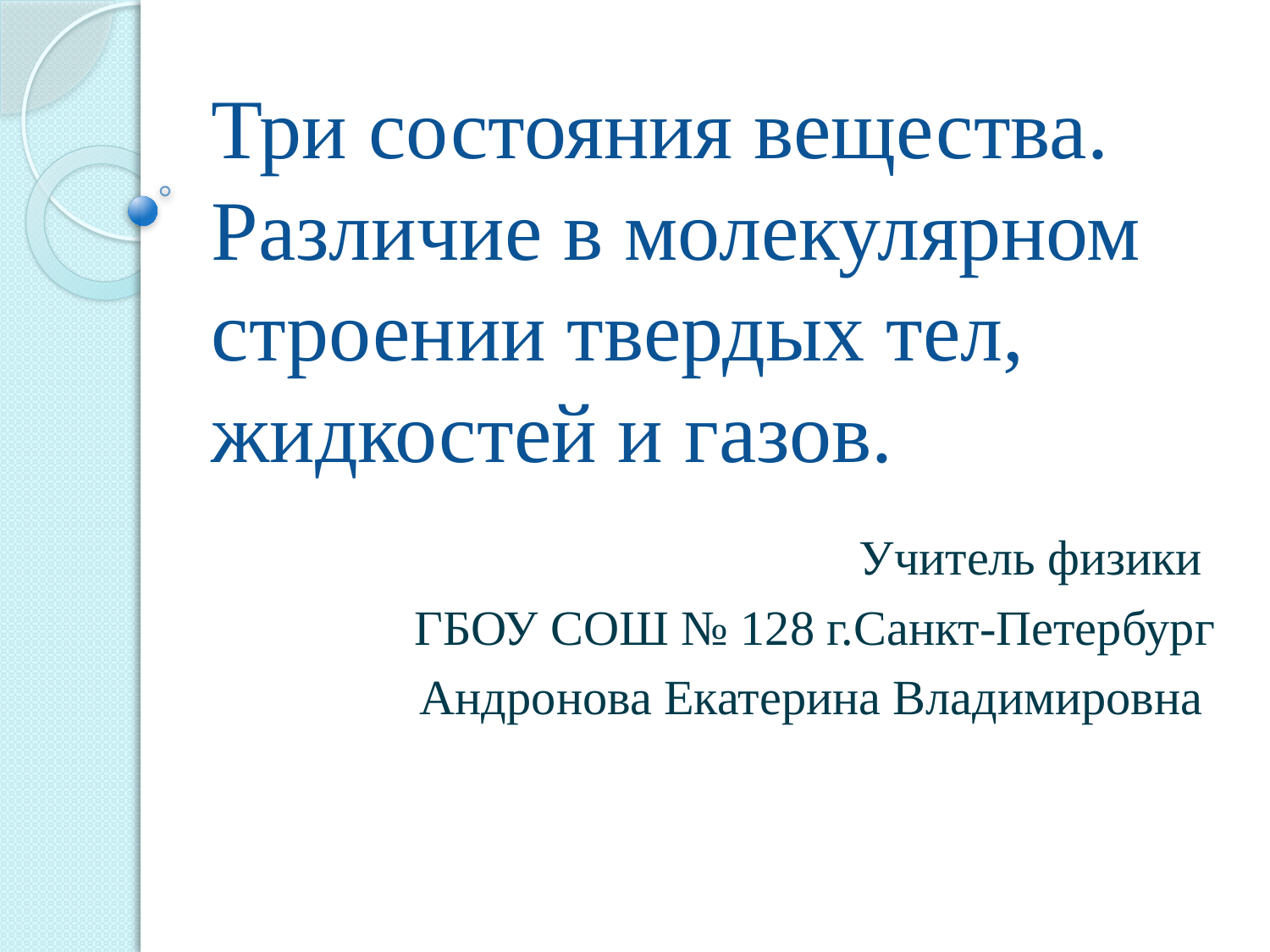

# Три состояния вещества. Различие в молекулярном строении твердых тел, жидкостей и газов.
Учитель физики
ГБОУ СОШ № 128 г.Санкт-Петербург
Андронова Екатерина Владимировна